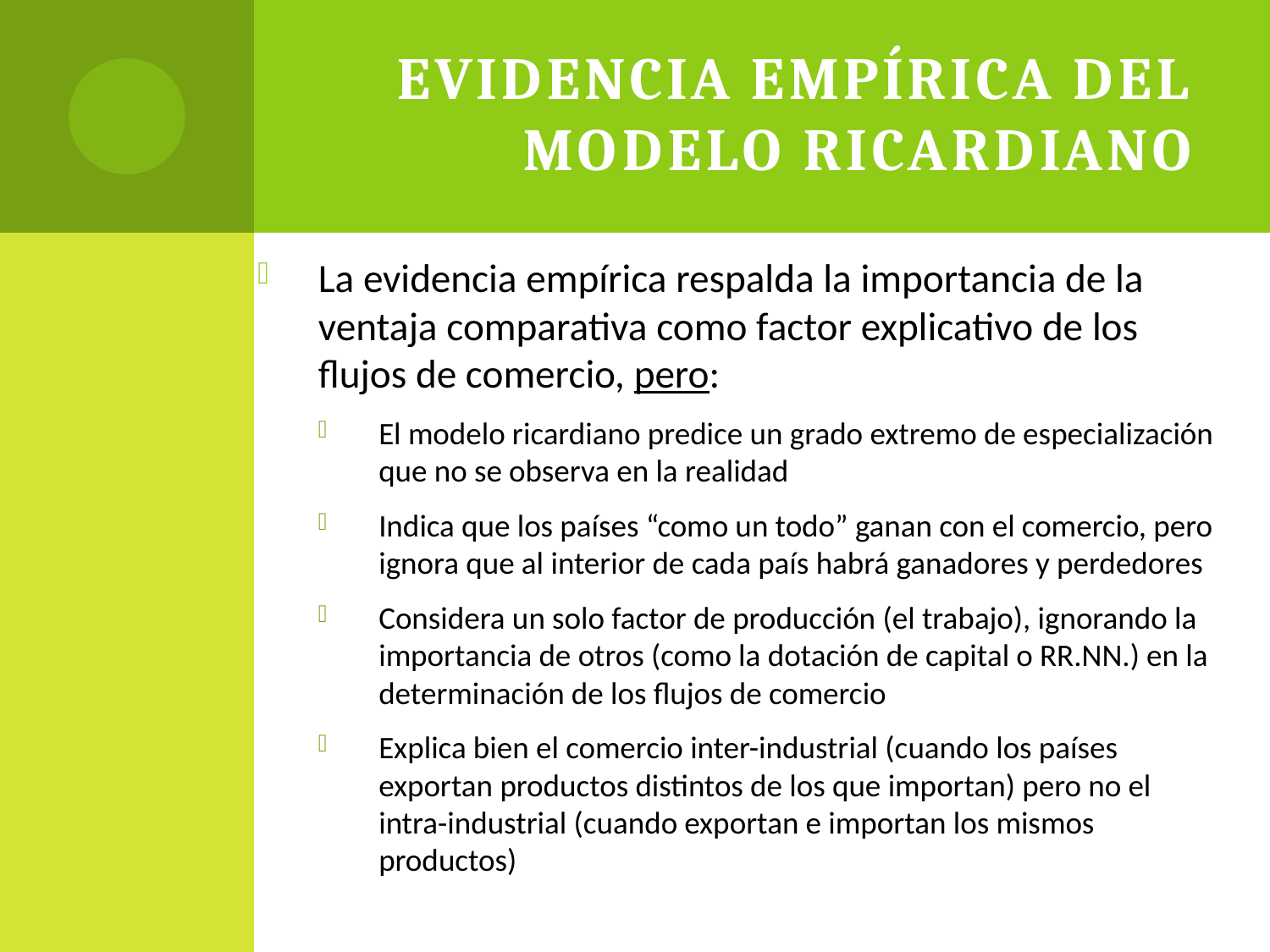

# Evidencia empírica del modelo ricardiano
La evidencia empírica respalda la importancia de la ventaja comparativa como factor explicativo de los flujos de comercio, pero:
El modelo ricardiano predice un grado extremo de especialización que no se observa en la realidad
Indica que los países “como un todo” ganan con el comercio, pero ignora que al interior de cada país habrá ganadores y perdedores
Considera un solo factor de producción (el trabajo), ignorando la importancia de otros (como la dotación de capital o RR.NN.) en la determinación de los flujos de comercio
Explica bien el comercio inter-industrial (cuando los países exportan productos distintos de los que importan) pero no el intra-industrial (cuando exportan e importan los mismos productos)